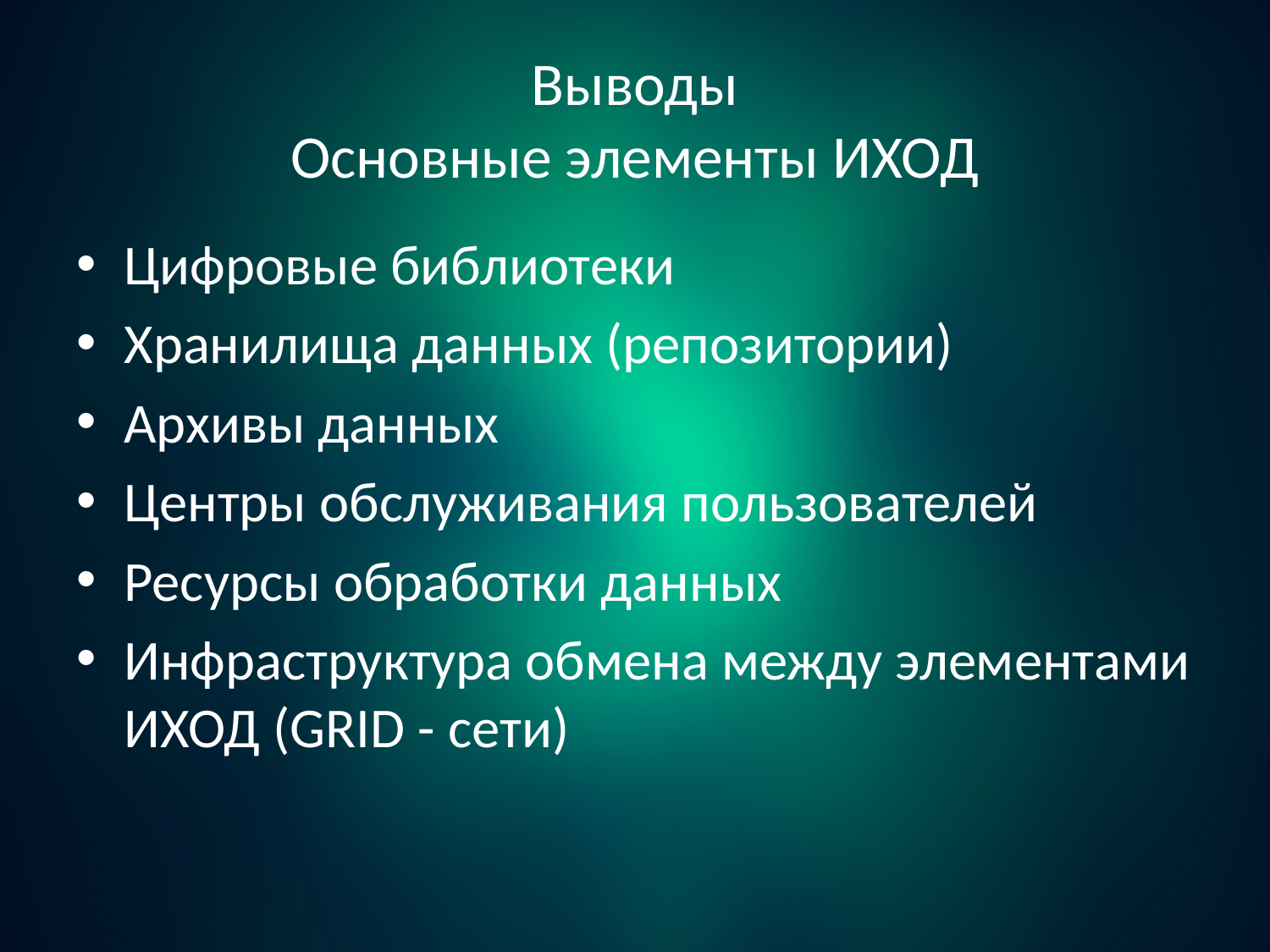

# Выводы Основные элементы ИХОД
Цифровые библиотеки
Хранилища данных (репозитории)
Архивы данных
Центры обслуживания пользователей
Ресурсы обработки данных
Инфраструктура обмена между элементами ИХОД (GRID - сети)